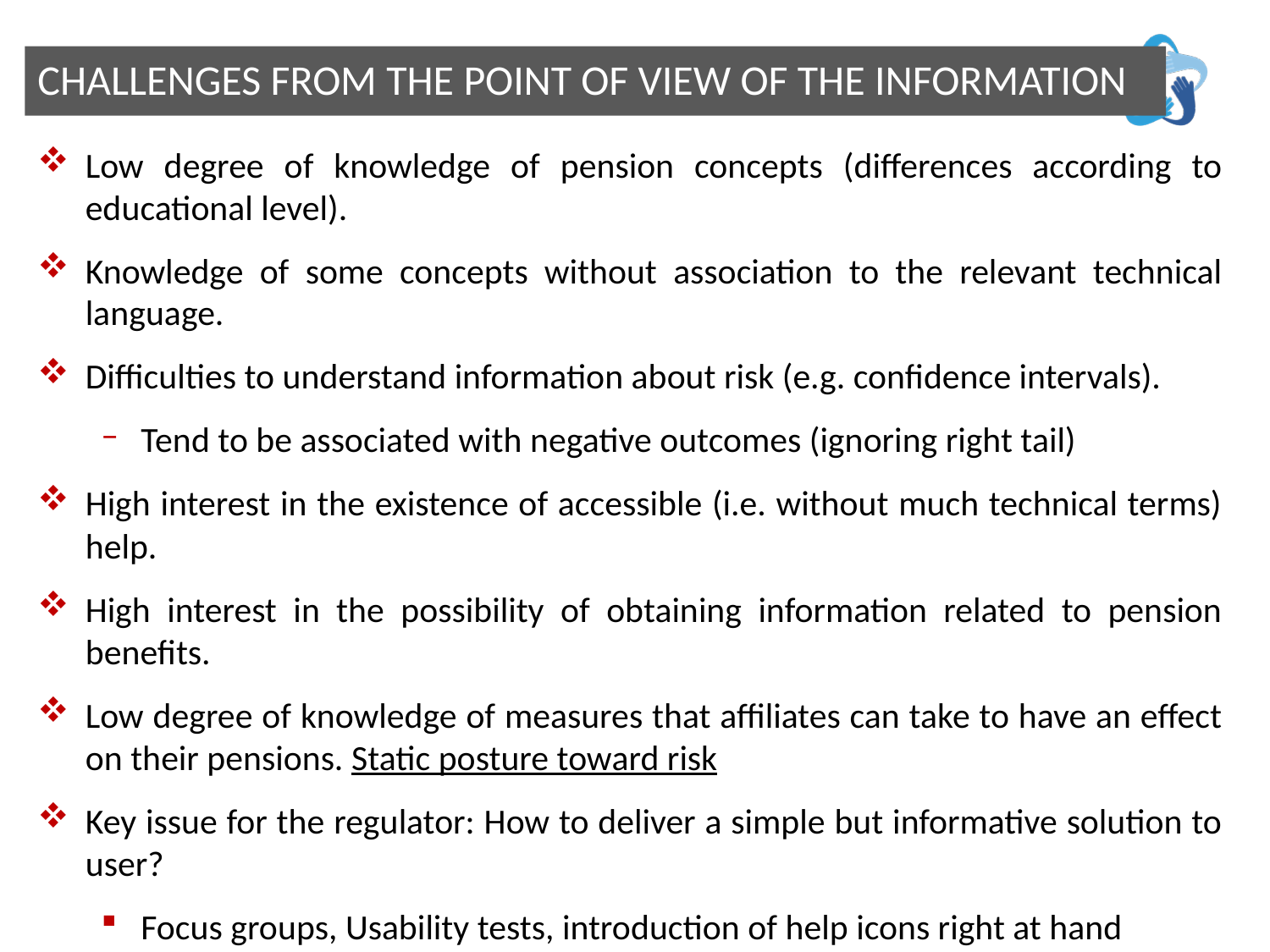

Challenges from the point of view of the information provided
Low degree of knowledge of pension concepts (differences according to educational level).
Knowledge of some concepts without association to the relevant technical language.
Difficulties to understand information about risk (e.g. confidence intervals).
Tend to be associated with negative outcomes (ignoring right tail)
High interest in the existence of accessible (i.e. without much technical terms) help.
High interest in the possibility of obtaining information related to pension benefits.
Low degree of knowledge of measures that affiliates can take to have an effect on their pensions. Static posture toward risk
Key issue for the regulator: How to deliver a simple but informative solution to user?
Focus groups, Usability tests, introduction of help icons right at hand